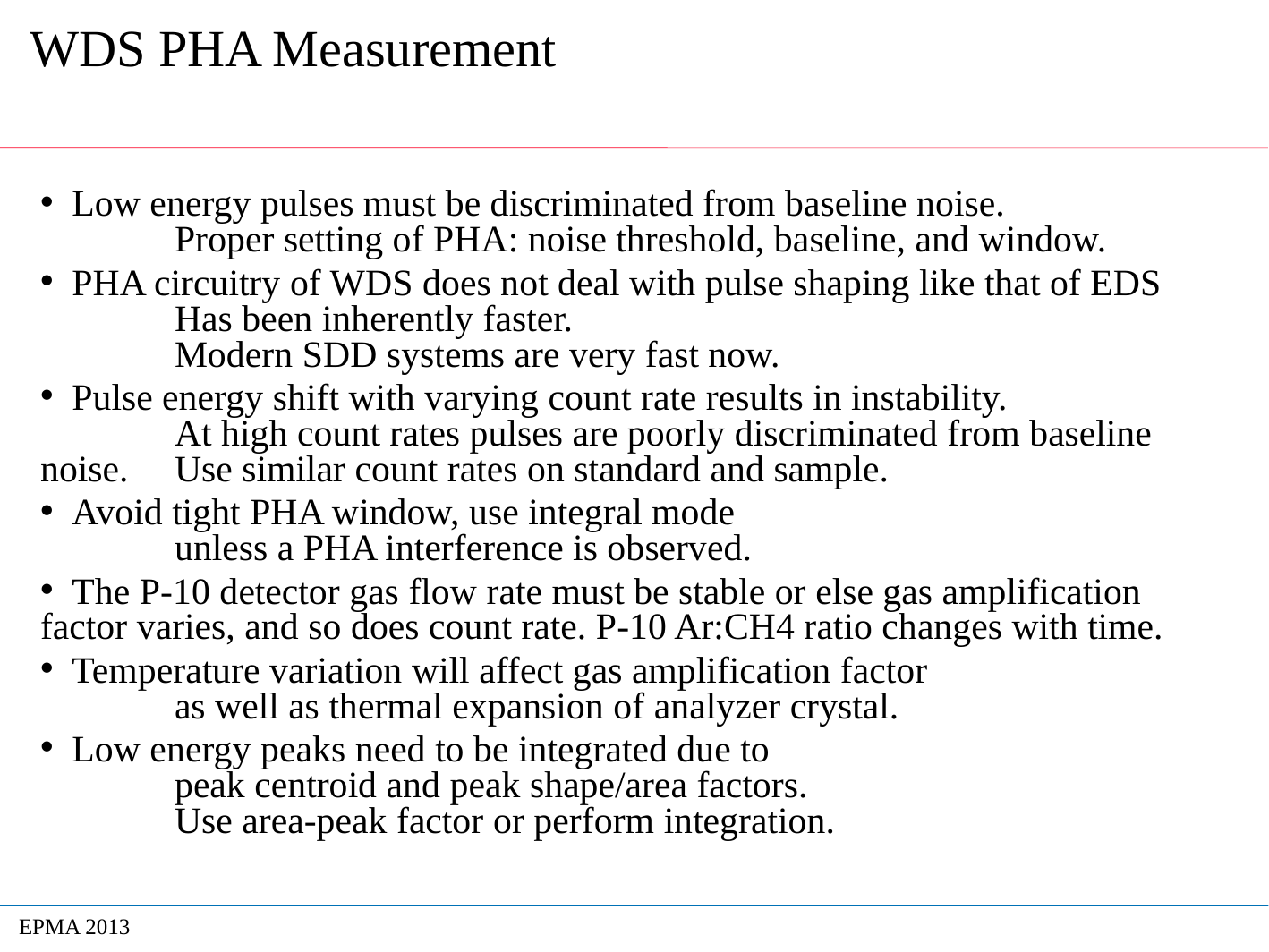

# WDS PHA Measurement
  Low energy pulses must be discriminated from baseline noise.
	Proper setting of PHA: noise threshold, baseline, and window.
  PHA circuitry of WDS does not deal with pulse shaping like that of EDS 	Has been inherently faster.
	Modern SDD systems are very fast now.
  Pulse energy shift with varying count rate results in instability.
	At high count rates pulses are poorly discriminated from baseline noise.  	Use similar count rates on standard and sample.
  Avoid tight PHA window, use integral mode
	unless a PHA interference is observed.
  The P-10 detector gas flow rate must be stable or else gas amplification factor varies, and so does count rate. P-10 Ar:CH4 ratio changes with time.
  Temperature variation will affect gas amplification factor
	as well as thermal expansion of analyzer crystal.
  Low energy peaks need to be integrated due to
	peak centroid and peak shape/area factors.
	Use area-peak factor or perform integration.
EPMA 2013